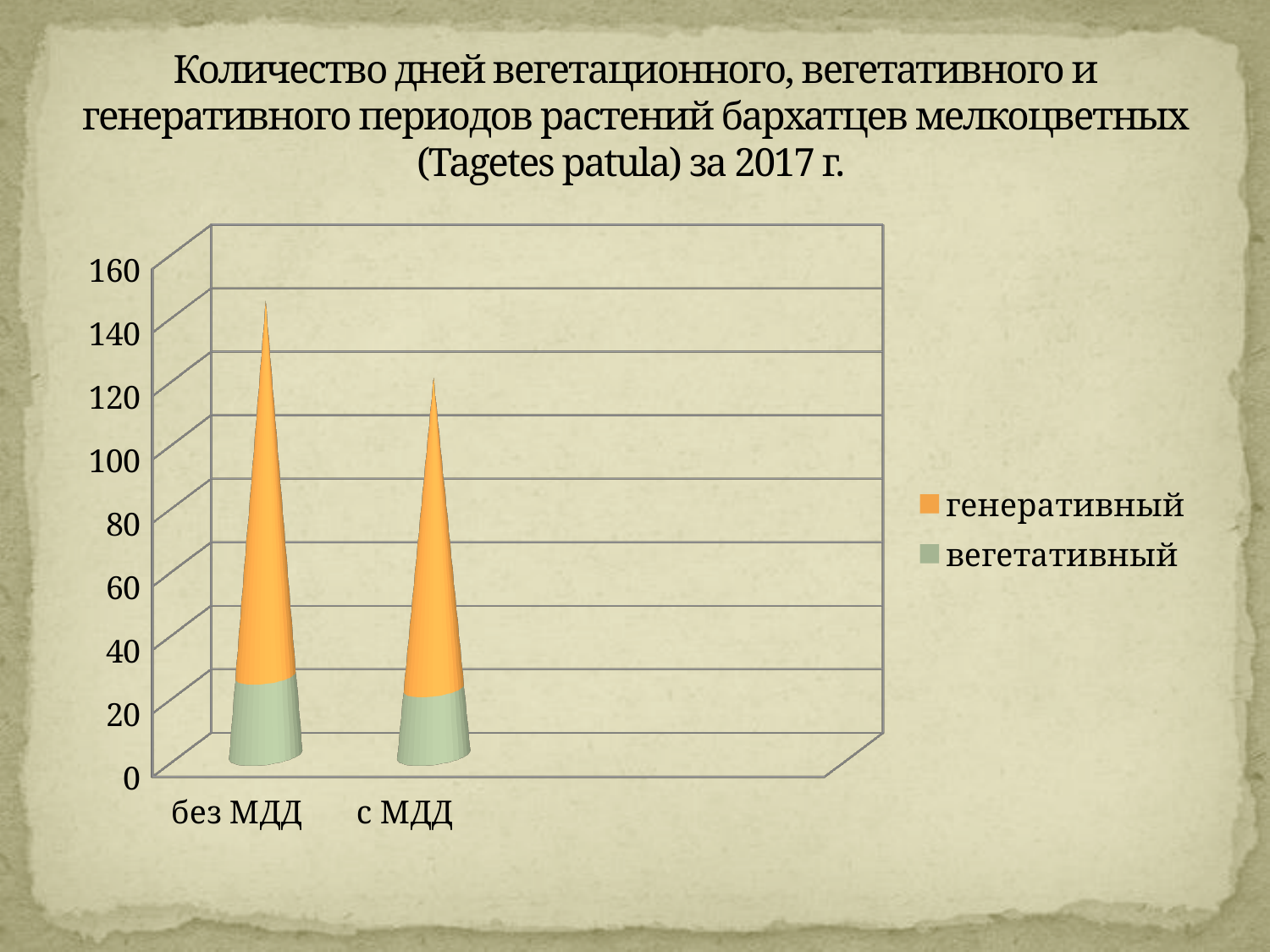

# Количество дней вегетационного, вегетативного и генеративного периодов растений бархатцев мелкоцветных (Tagetes patula) за 2017 г.

[unsupported chart]